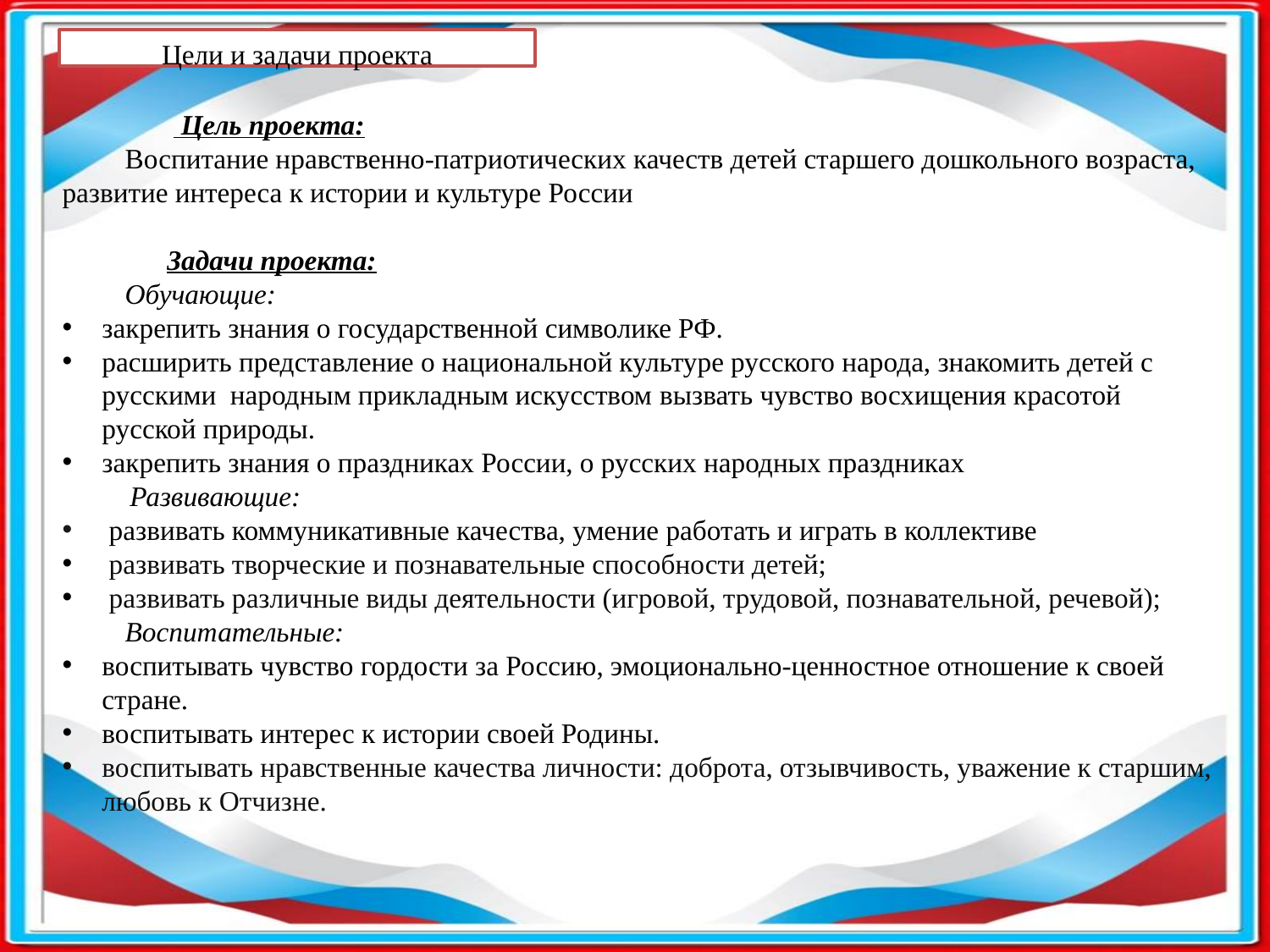

Цель проекта:
         Воспитание нравственно-патриотических качеств детей старшего дошкольного возраста, развитие интереса к истории и культуре России
               Задачи проекта:
         Обучающие:
закрепить знания о государственной символике РФ.
расширить представление о национальной культуре русского народа, знакомить детей с русскими  народным прикладным искусством вызвать чувство восхищения красотой русской природы.
закрепить знания о праздниках России, о русских народных праздниках
    Развивающие:
 развивать коммуникативные качества, умение работать и играть в коллективе
 развивать творческие и познавательные способности детей;
 развивать различные виды деятельности (игровой, трудовой, познавательной, речевой);
         Воспитательные:
воспитывать чувство гордости за Россию, эмоционально-ценностное отношение к своей стране.
воспитывать интерес к истории своей Родины.
воспитывать нравственные качества личности: доброта, отзывчивость, уважение к старшим, любовь к Отчизне.

Цели и задачи проекта